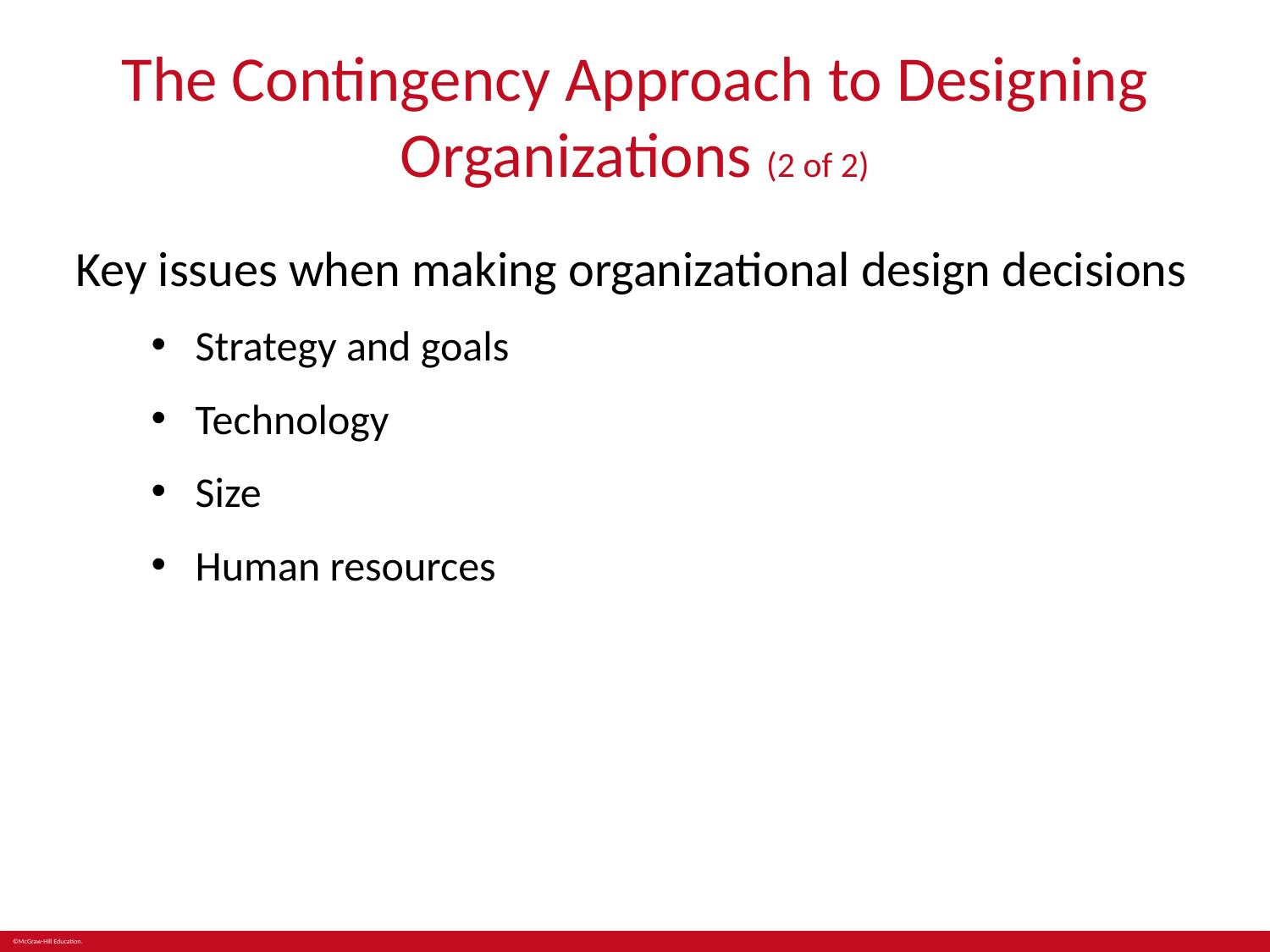

# The Contingency Approach to Designing Organizations (2 of 2)
Key issues when making organizational design decisions
Strategy and goals
Technology
Size
Human resources